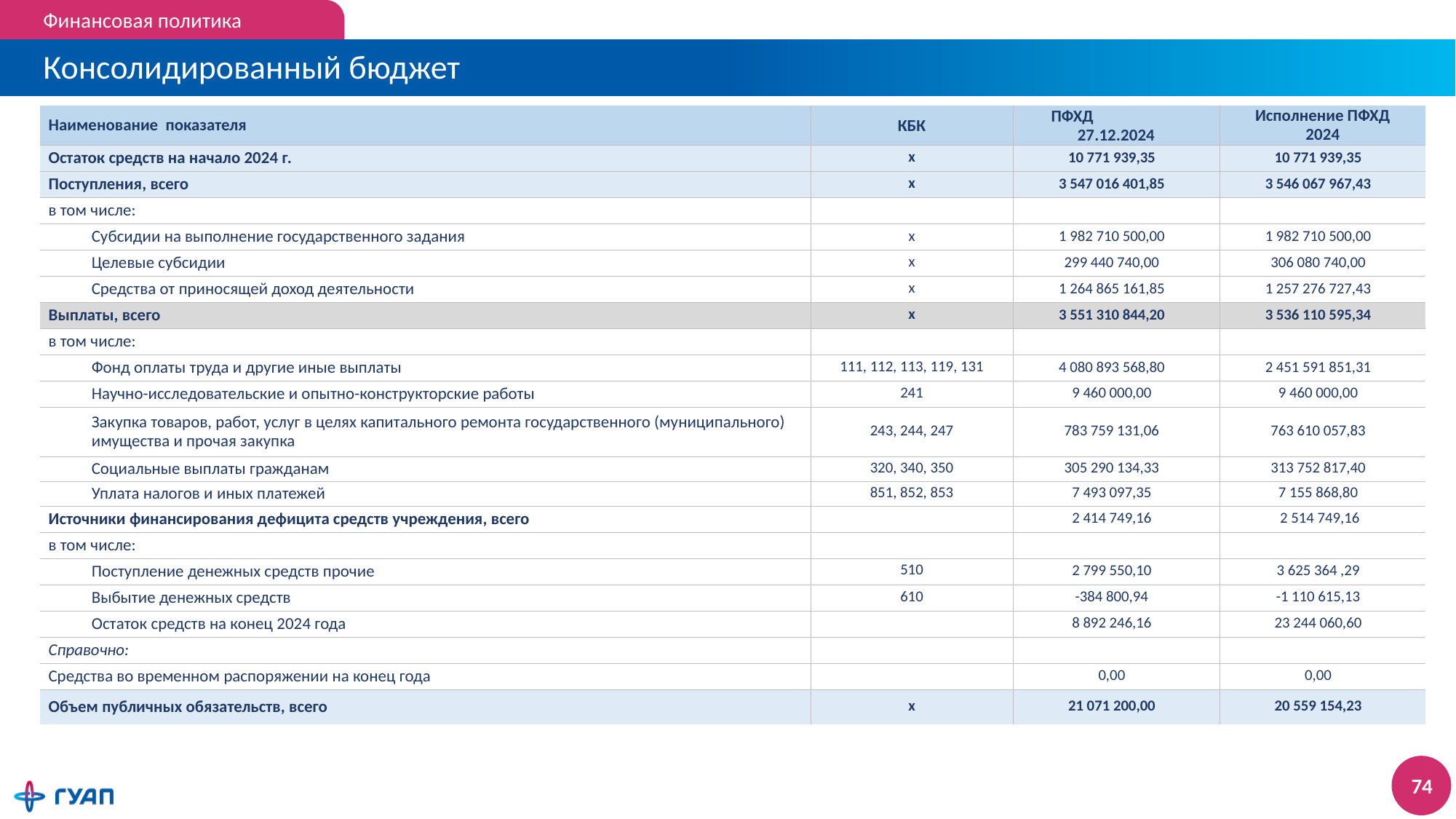

Финансовая политика
# Консолидированный бюджет
| Наименование показателя | КБК | ПФХД 27.12.2024 | Исполнение ПФХД 2024 |
| --- | --- | --- | --- |
| Остаток средств на начало 2024 г. | х | 10 771 939,35 | 10 771 939,35 |
| Поступления, всего | х | 3 547 016 401,85 | 3 546 067 967,43 |
| в том числе: |  |  |  |
| Субсидии на выполнение государственного задания | х | 1 982 710 500,00 | 1 982 710 500,00 |
| Целевые субсидии | х | 299 440 740,00 | 306 080 740,00 |
| Средства от приносящей доход деятельности | х | 1 264 865 161,85 | 1 257 276 727,43 |
| Выплаты, всего | х | 3 551 310 844,20 | 3 536 110 595,34 |
| в том числе: |  |  |  |
| Фонд оплаты труда и другие иные выплаты | 111, 112, 113, 119, 131 | 4 080 893 568,80 | 2 451 591 851,31 |
| Научно-исследовательские и опытно-конструкторские работы | 241 | 9 460 000,00 | 9 460 000,00 |
| Закупка товаров, работ, услуг в целях капитального ремонта государственного (муниципального) имущества и прочая закупка | 243, 244, 247 | 783 759 131,06 | 763 610 057,83 |
| Социальные выплаты гражданам | 320, 340, 350 | 305 290 134,33 | 313 752 817,40 |
| Уплата налогов и иных платежей | 851, 852, 853 | 7 493 097,35 | 7 155 868,80 |
| Источники финансирования дефицита средств учреждения, всего |  | 2 414 749,16 | 2 514 749,16 |
| в том числе: |  |  |  |
| Поступление денежных средств прочие | 510 | 2 799 550,10 | 3 625 364 ,29 |
| Выбытие денежных средств | 610 | -384 800,94 | -1 110 615,13 |
| Остаток средств на конец 2024 года |  | 8 892 246,16 | 23 244 060,60 |
| Справочно: |  |  |  |
| Средства во временном распоряжении на конец года |  | 0,00 | 0,00 |
| Объем публичных обязательств, всего | х | 21 071 200,00 | 20 559 154,23 |